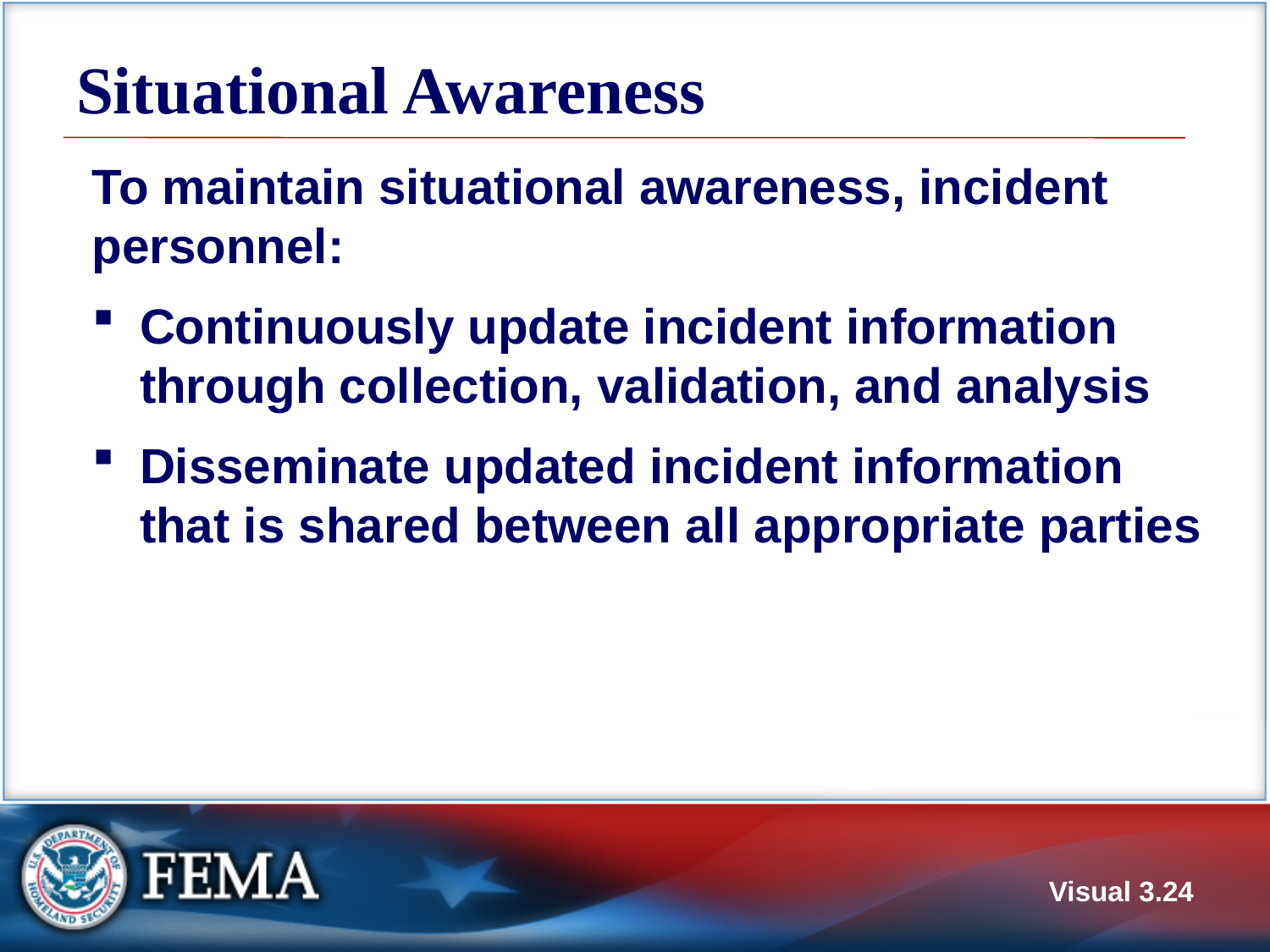

# Situational Awareness
To maintain situational awareness, incident personnel:
Continuously update incident information through collection, validation, and analysis
Disseminate updated incident information that is shared between all appropriate parties
Visual 3.24